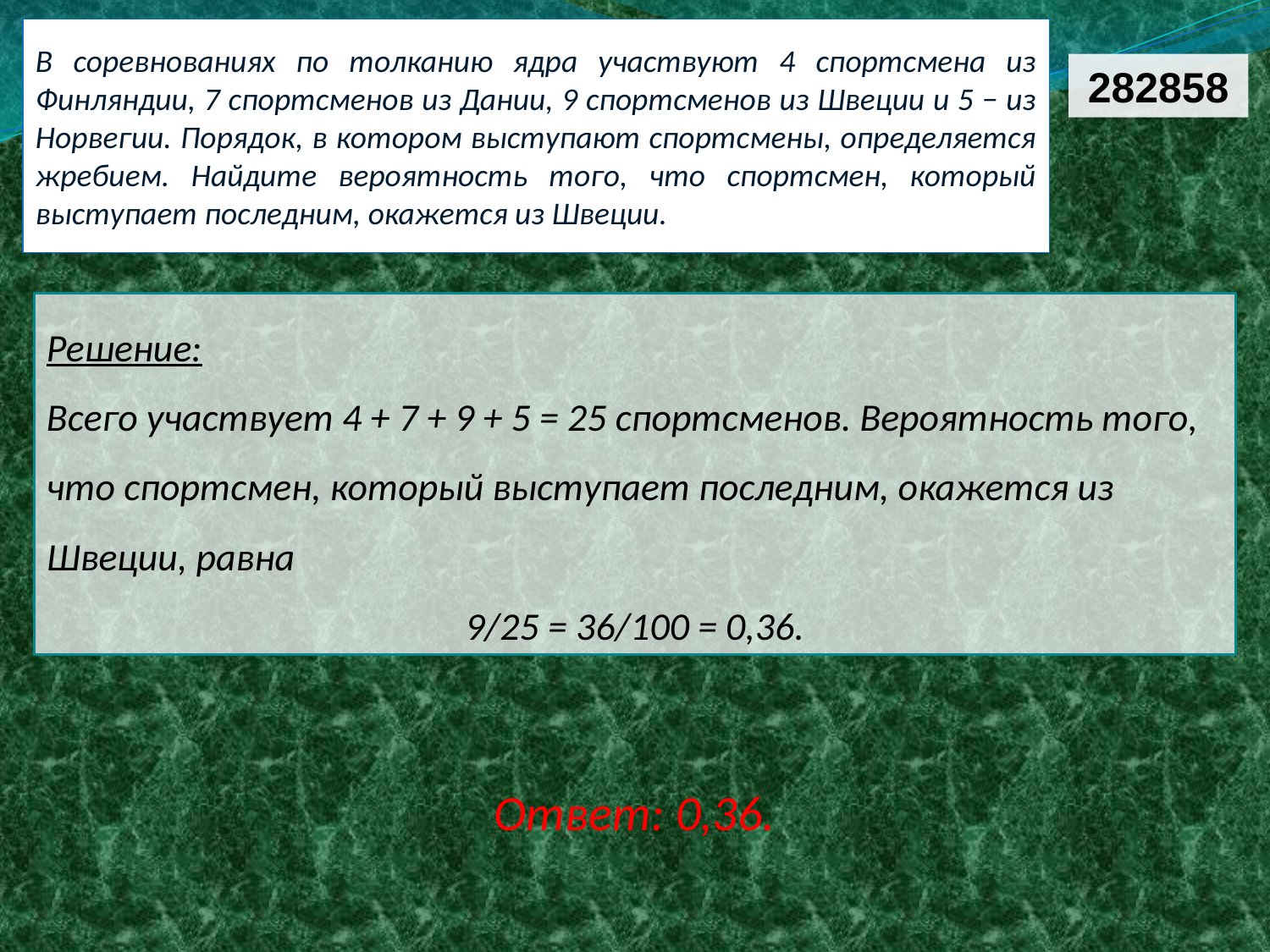

В соревнованиях по толканию ядра участвуют 4 спортсмена из Финляндии, 7 спортсменов из Дании, 9 спортсменов из Швеции и 5 − из Норвегии. Порядок, в котором выступают спортсмены, определяется жребием. Найдите вероятность того, что спортсмен, который выступает последним, окажется из Швеции.
282858
Решение:
Всего участвует 4 + 7 + 9 + 5 = 25 спортсменов. Вероятность того, что спортсмен, который выступает последним, окажется из Швеции, равна
9/25 = 36/100 = 0,36.
Ответ: 0,36.